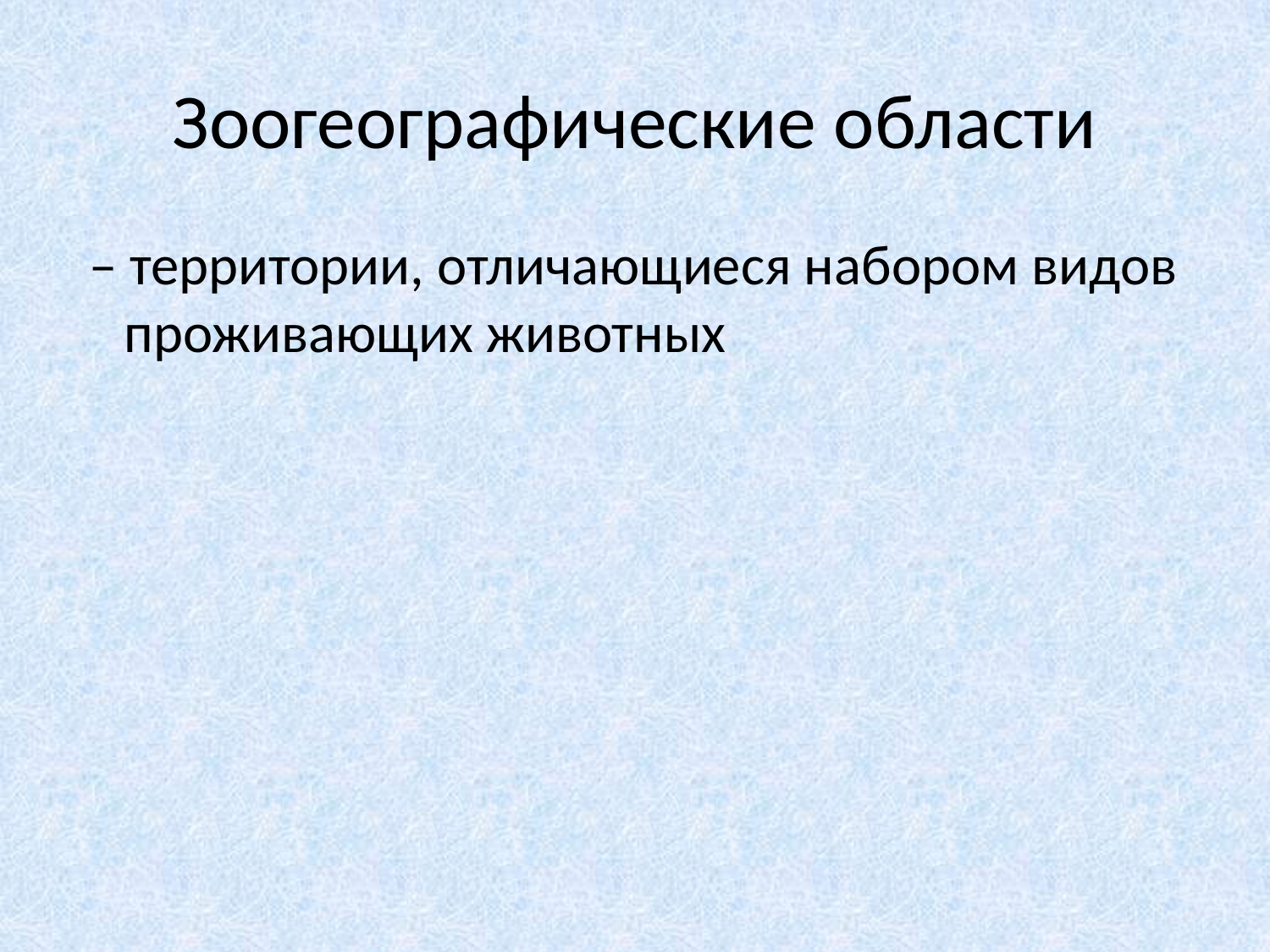

# Зоогеографические области
 – территории, отличающиеся набором видов проживающих животных